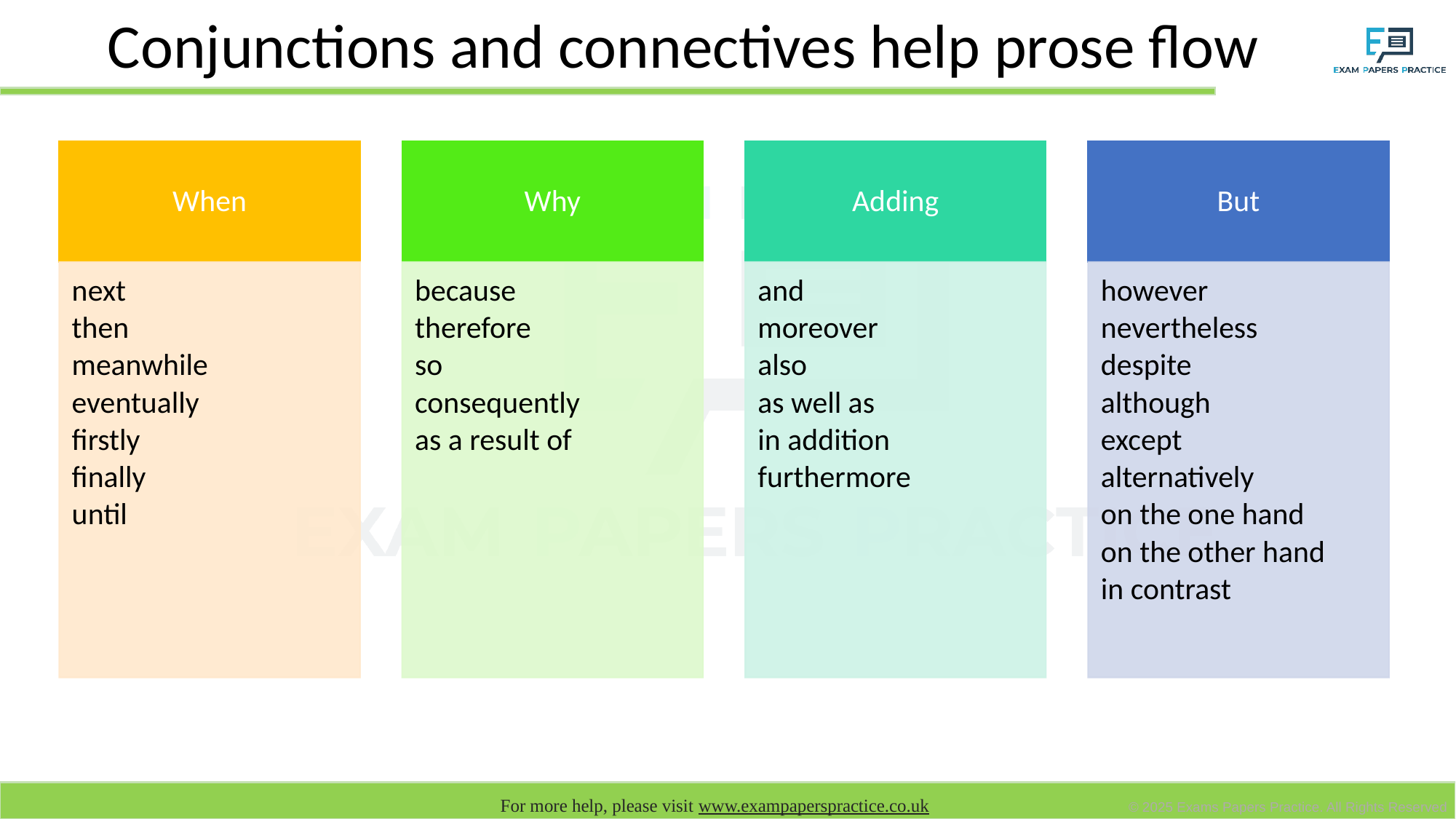

# Conjunctions and connectives help prose flow
When
next
then
meanwhile
eventually
firstly
finally
until
Why
because
therefore
so
consequently
as a result of
Adding
and
moreover
also
as well as
in addition
furthermore
But
however
nevertheless
despite
although
except
alternatively
on the one hand
on the other hand
in contrast